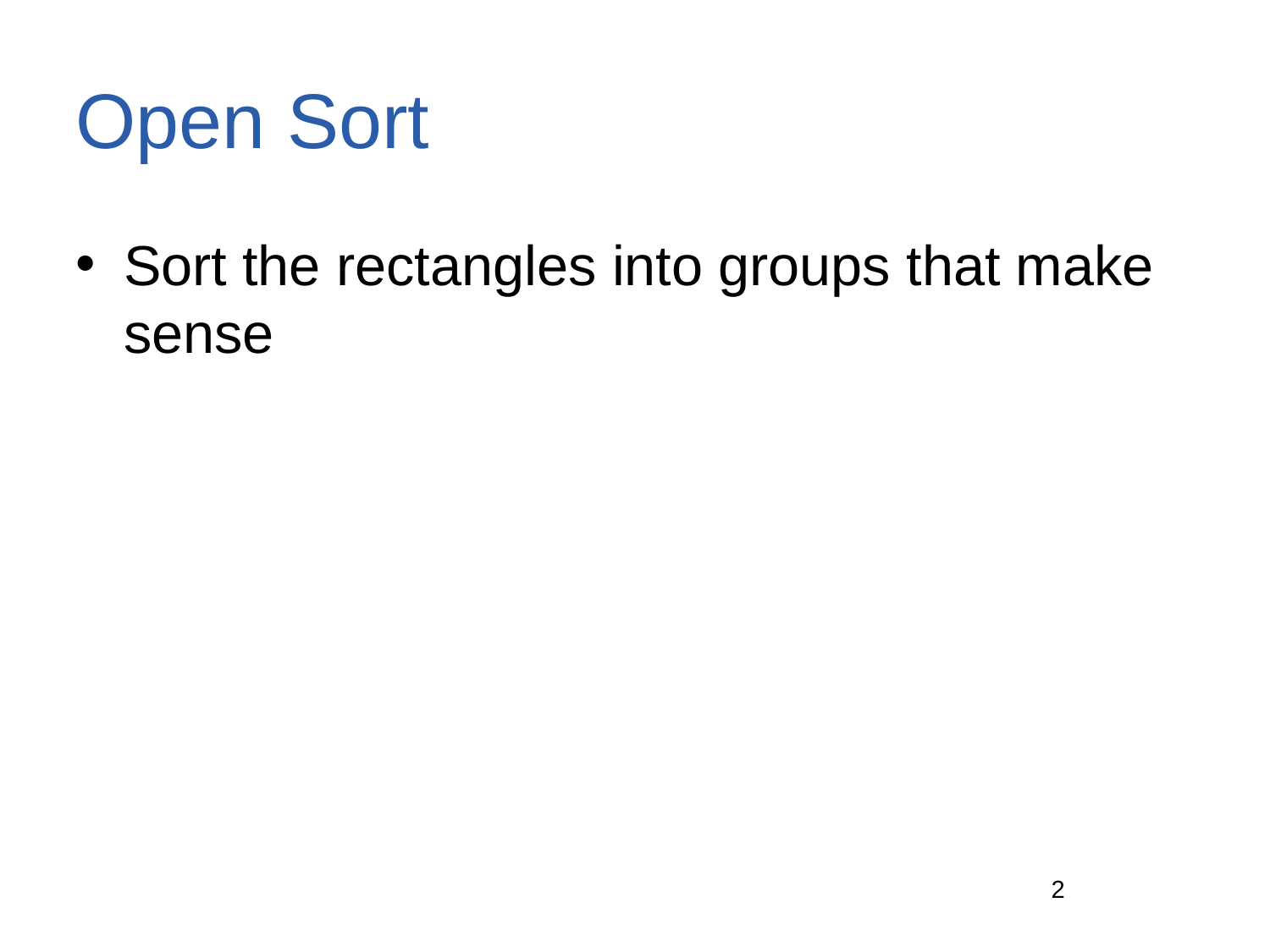

# Open Sort
Sort the rectangles into groups that make sense
2